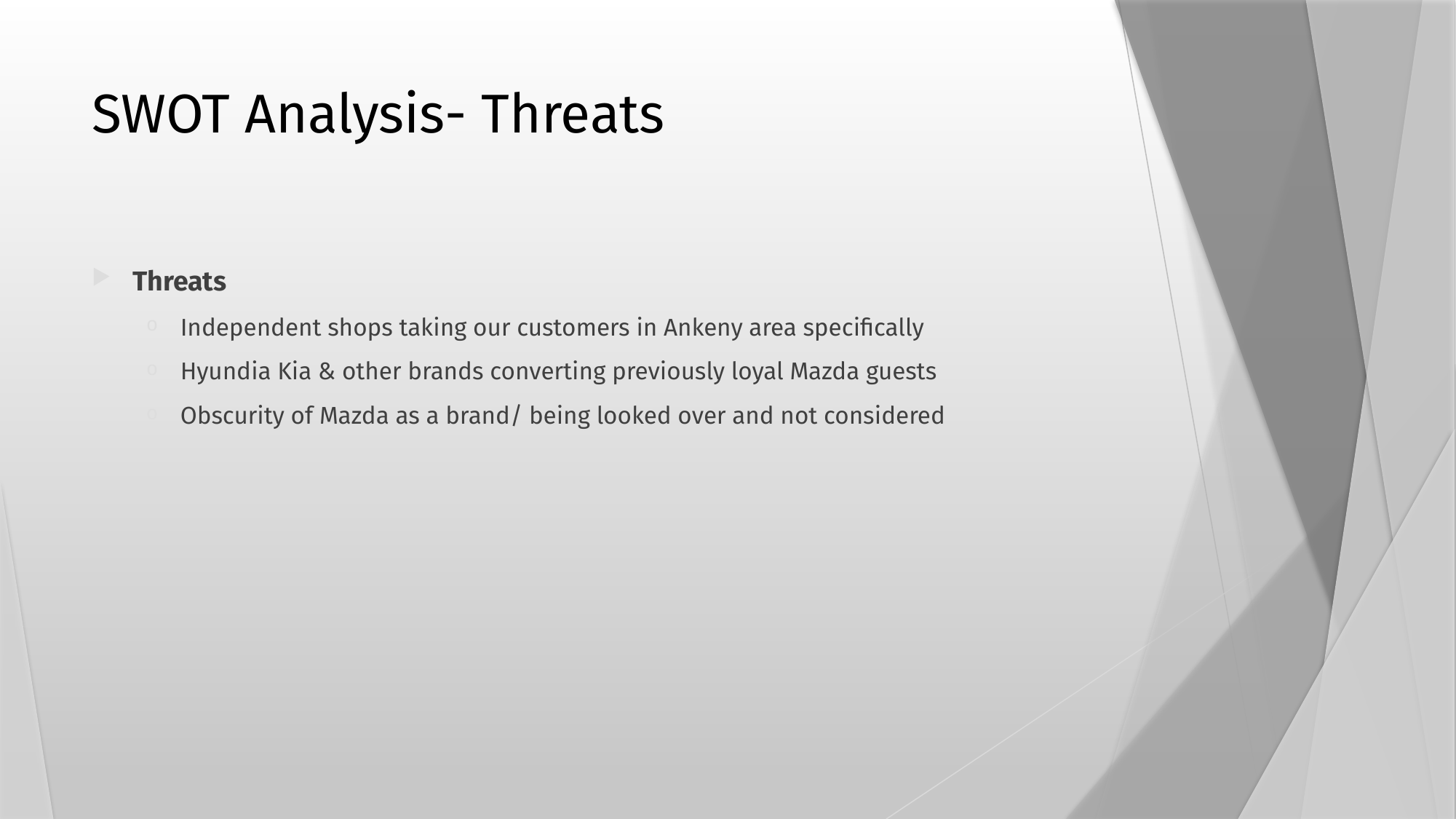

# SWOT Analysis- Threats
Threats
Independent shops taking our customers in Ankeny area specifically
Hyundia Kia & other brands converting previously loyal Mazda guests
Obscurity of Mazda as a brand/ being looked over and not considered